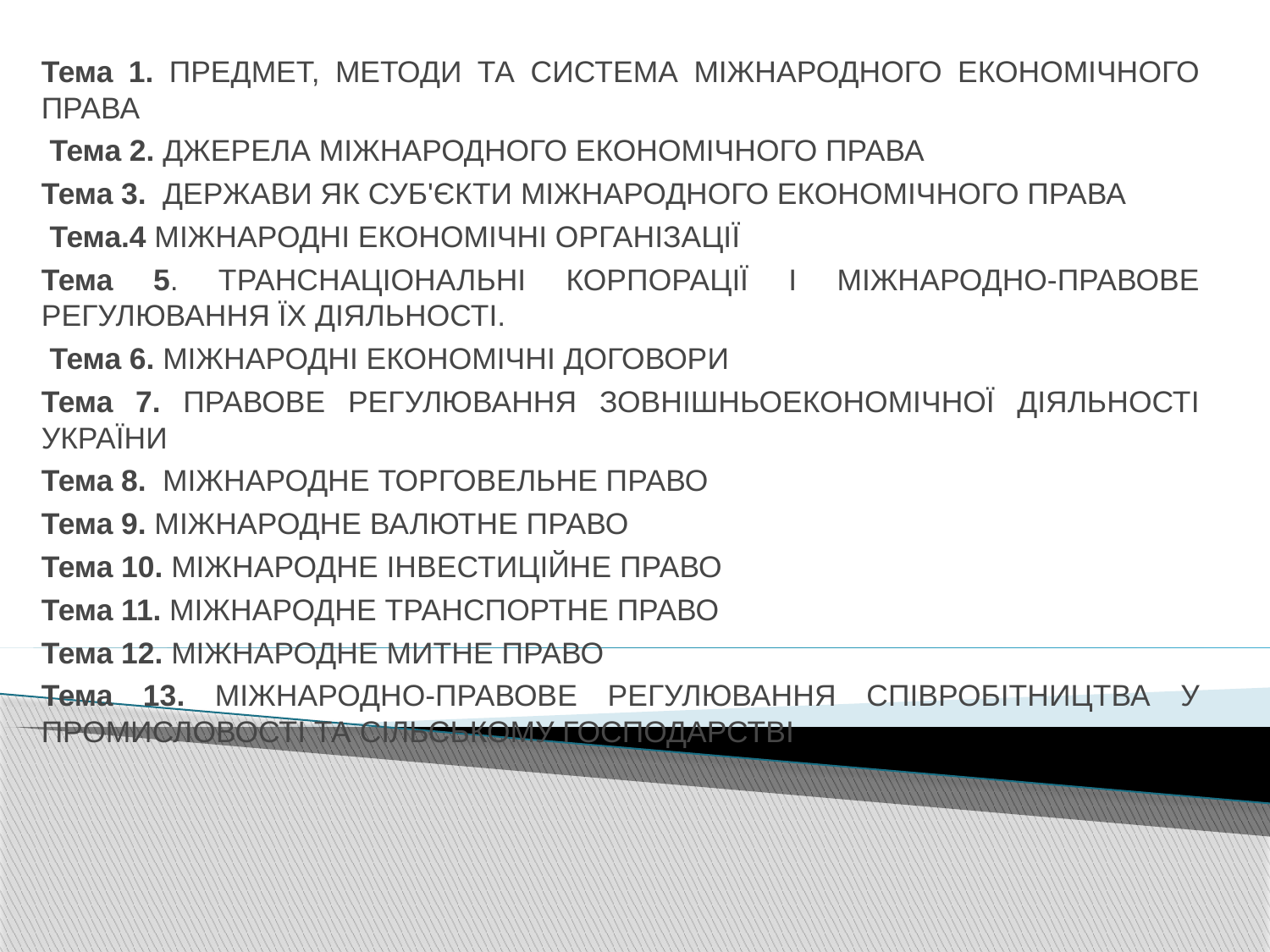

Тема 1. ПРЕДМЕТ, МЕТОДИ ТА СИСТЕМА МІЖНАРОДНОГО ЕКОНОМІЧНОГО ПРАВА
 Тема 2. ДЖЕРЕЛА МІЖНАРОДНОГО ЕКОНОМІЧНОГО ПРАВА
Тема 3.  ДЕРЖАВИ ЯК СУБ'ЄКТИ МІЖНАРОДНОГО ЕКОНОМІЧНОГО ПРАВА
 Тема.4 МІЖНАРОДНІ ЕКОНОМІЧНІ ОРГАНІЗАЦІЇ
Тема 5. ТРАНСНАЦІОНАЛЬНІ КОРПОРАЦІЇ І МІЖНАРОДНО-ПРАВОВЕ РЕГУЛЮВАННЯ ЇХ ДІЯЛЬНОСТІ.
 Тема 6. МІЖНАРОДНІ ЕКОНОМІЧНІ ДОГОВОРИ
Тема 7. ПРАВОВЕ РЕГУЛЮВАННЯ ЗОВНІШНЬОЕКОНОМІЧНОЇ ДІЯЛЬНОСТІ УКРАЇНИ
Тема 8.  МІЖНАРОДНЕ ТОРГОВЕЛЬНЕ ПРАВО
Тема 9. МІЖНАРОДНЕ ВАЛЮТНЕ ПРАВО
Тема 10. МІЖНАРОДНЕ ІНВЕСТИЦІЙНЕ ПРАВО
Тема 11. МІЖНАРОДНЕ ТРАНСПОРТНЕ ПРАВО
Тема 12. МІЖНАРОДНЕ МИТНЕ ПРАВО
Тема 13. МІЖНАРОДНО-ПРАВОВЕ РЕГУЛЮВАННЯ СПІВРОБІТНИЦТВА У ПРОМИСЛОВОСТІ ТА СІЛЬСЬКОМУ ГОСПОДАРСТВІ